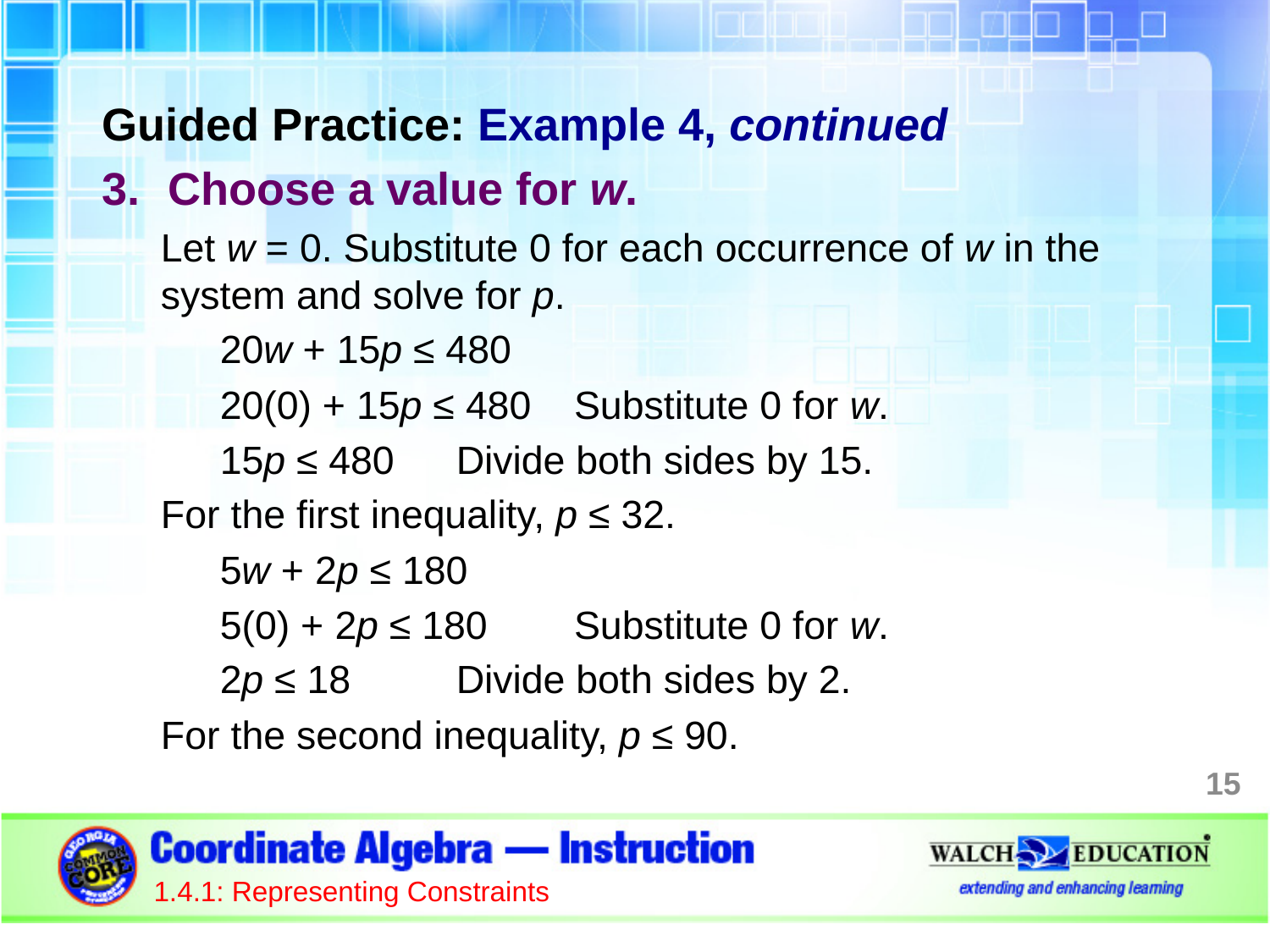

Guided Practice: Example 4, continued
Choose a value for w.
Let w = 0. Substitute 0 for each occurrence of w in the system and solve for p.
20w + 15p ≤ 480
20(0) + 15p ≤ 480		Substitute 0 for w.
15p ≤ 480					Divide both sides by 15.
For the first inequality, p ≤ 32.
5w + 2p ≤ 180
5(0) + 2p ≤ 180			Substitute 0 for w.
2p ≤ 18					Divide both sides by 2.
For the second inequality, p ≤ 90.

15
1.4.1: Representing Constraints